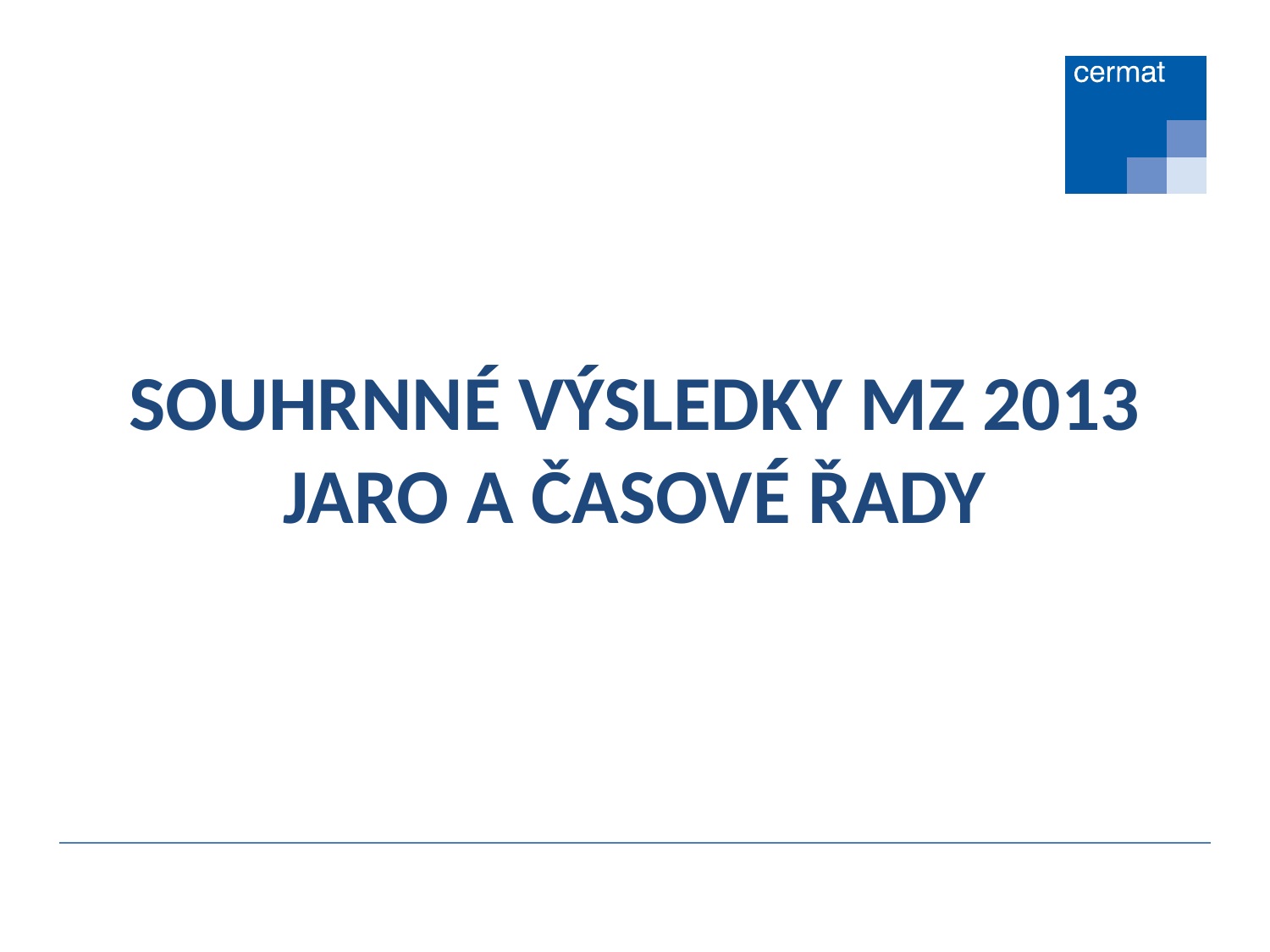

# SOUHRNNÉ VÝSLEDKY MZ 2013 JARO A ČASOVÉ ŘADY